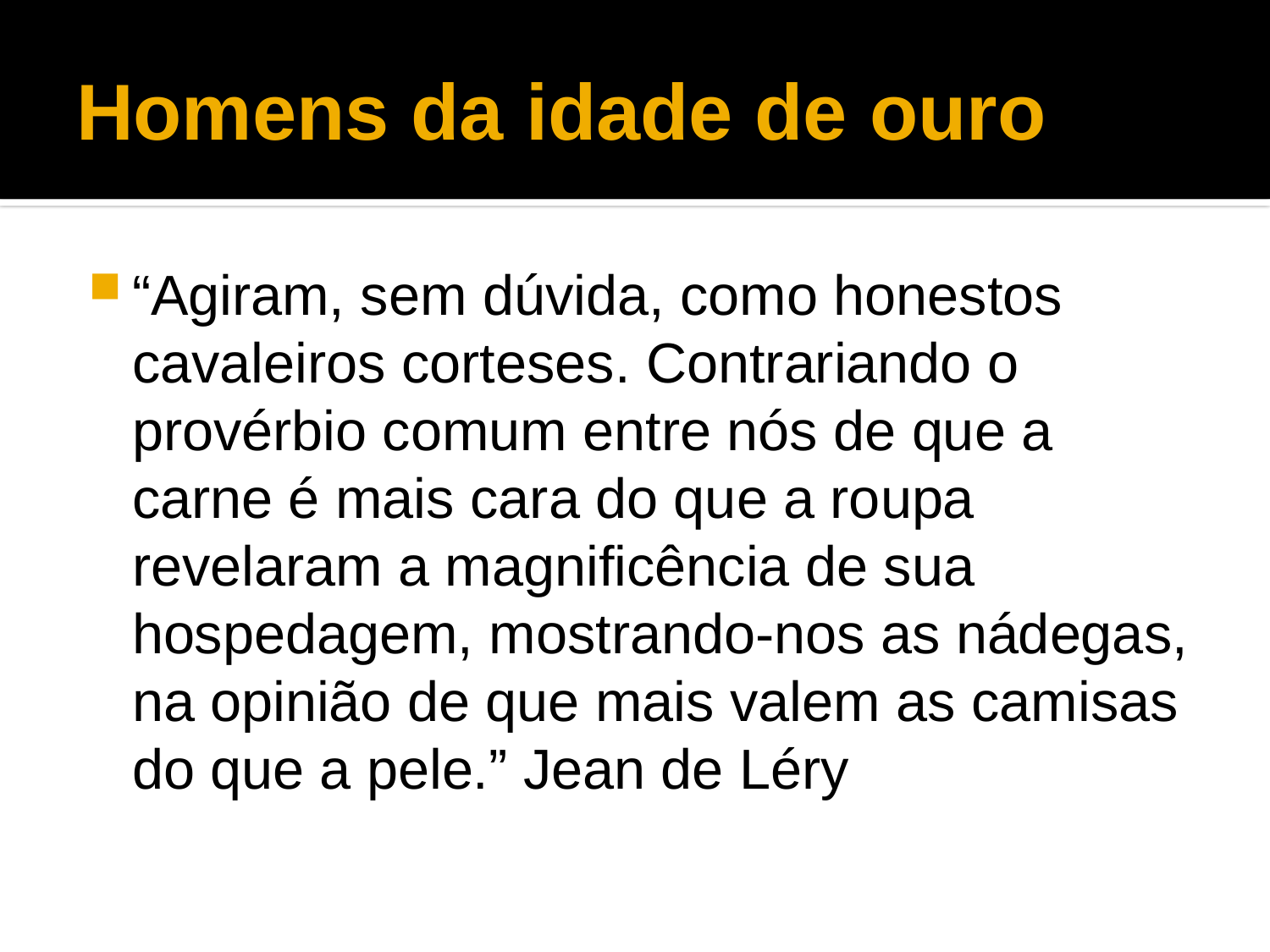

# Homens da idade de ouro
“Agiram, sem dúvida, como honestos cavaleiros corteses. Contrariando o provérbio comum entre nós de que a carne é mais cara do que a roupa revelaram a magnificência de sua hospedagem, mostrando-nos as nádegas, na opinião de que mais valem as camisas do que a pele.” Jean de Léry